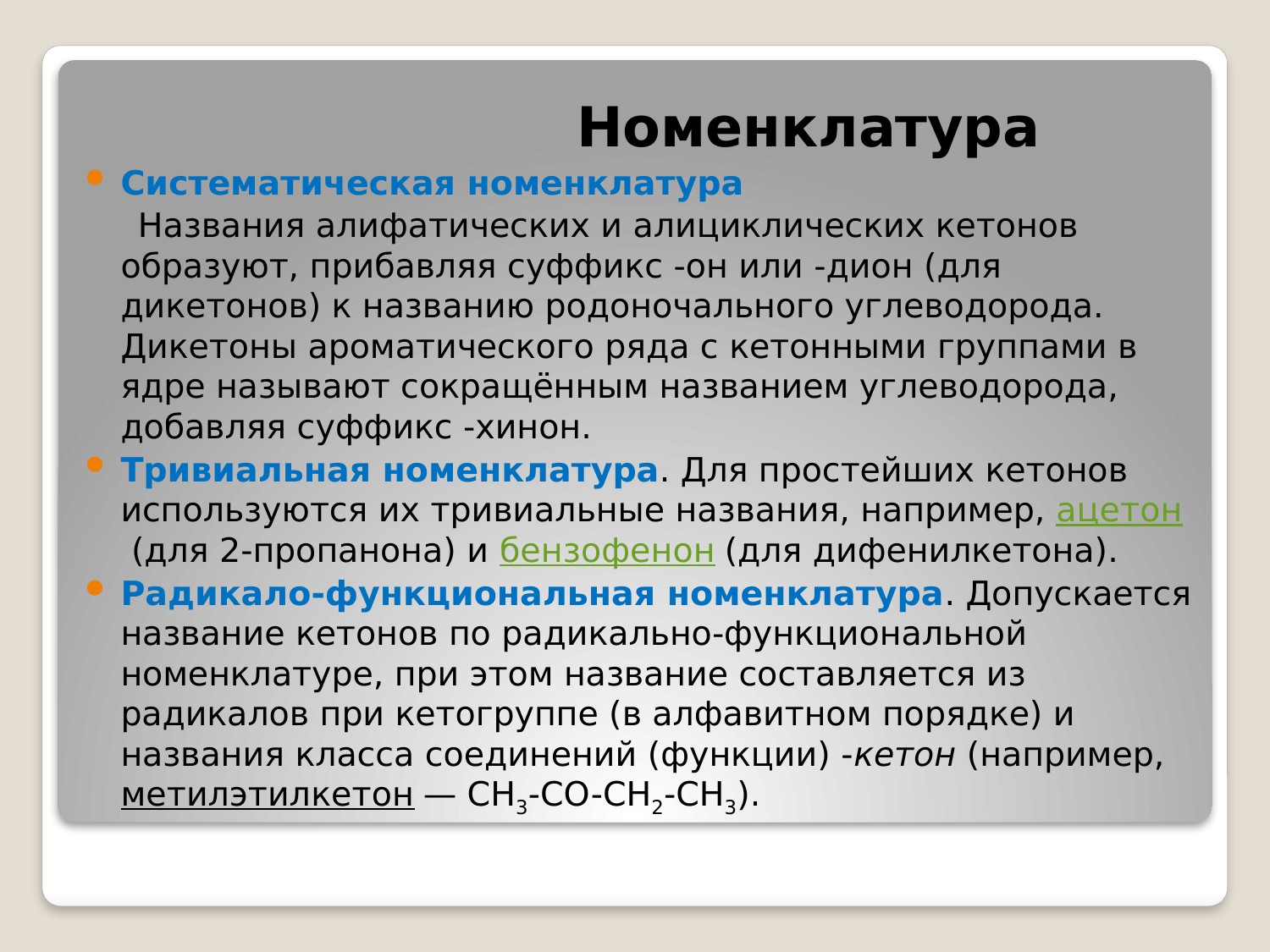

Номенклатура
Систематическая номенклатура
     Названия алифатических и алициклических кетонов образуют, прибавляя суффикс -он или -дион (для дикетонов) к названию родоночального углеводорода. Дикетоны ароматического ряда с кетонными группами в ядре называют сокращённым названием углеводорода, добавляя суффикс -хинон.
Тривиальная номенклатура. Для простейших кетонов используются их тривиальные названия, например, ацетон (для 2-пропанона) и бензофенон (для дифенилкетона).
Радикало-функциональная номенклатура. Допускается название кетонов по радикально-функциональной номенклатуре, при этом название составляется из радикалов при кетогруппе (в алфавитном порядке) и названия класса соединений (функции) -кетон (например, метилэтилкетон — CH3-CO-CH2-CH3).